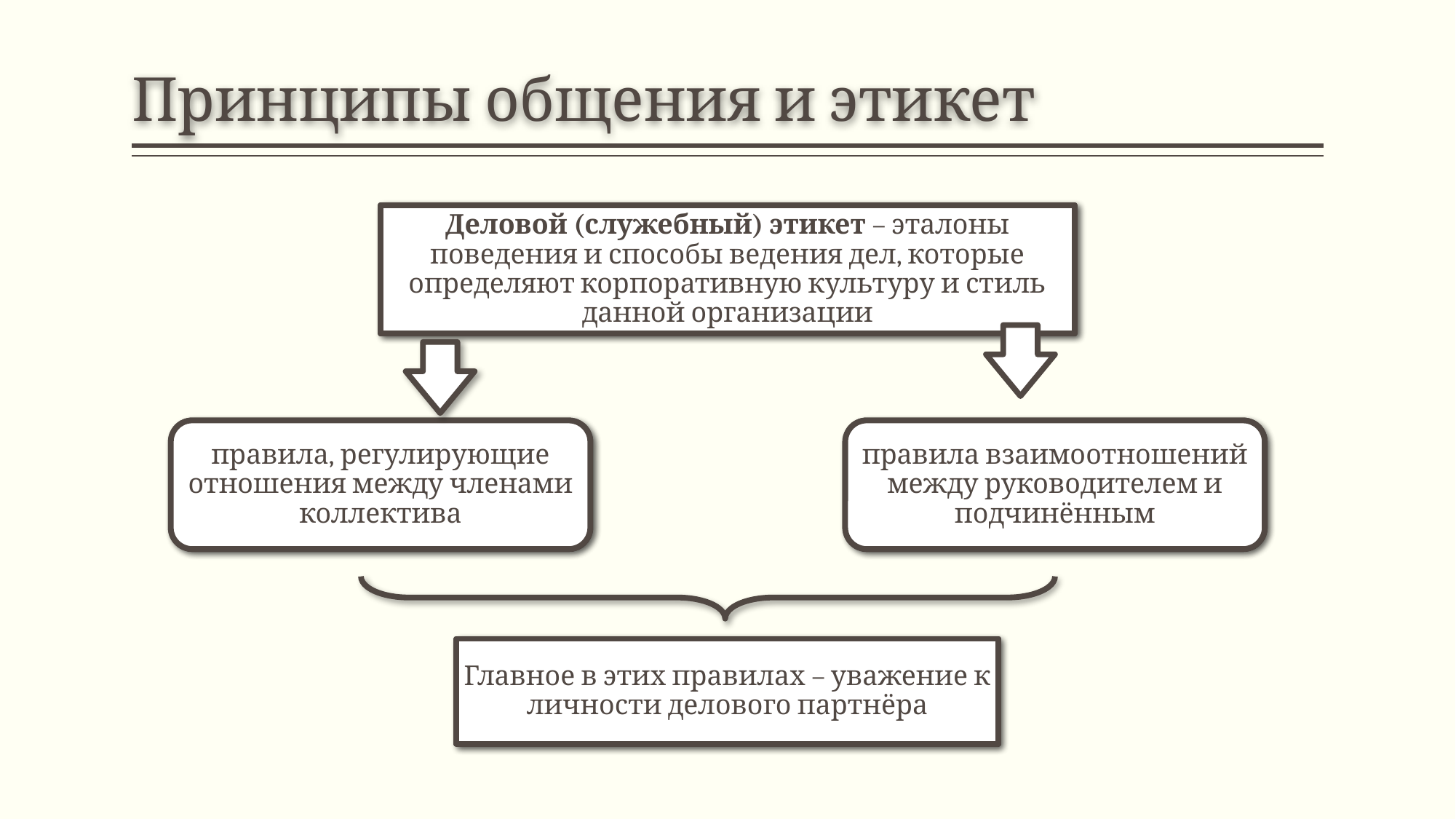

# Принципы общения и этикет

Деловой (служебный) этикет – эталоны поведения и способы ведения дел, которые определяют корпоративную культуру и стиль данной организации

правила, регулирующие отношения между членами коллектива

правила взаимоотношений между руководителем и подчинённым

Главное в этих правилах – уважение к личности делового партнёра